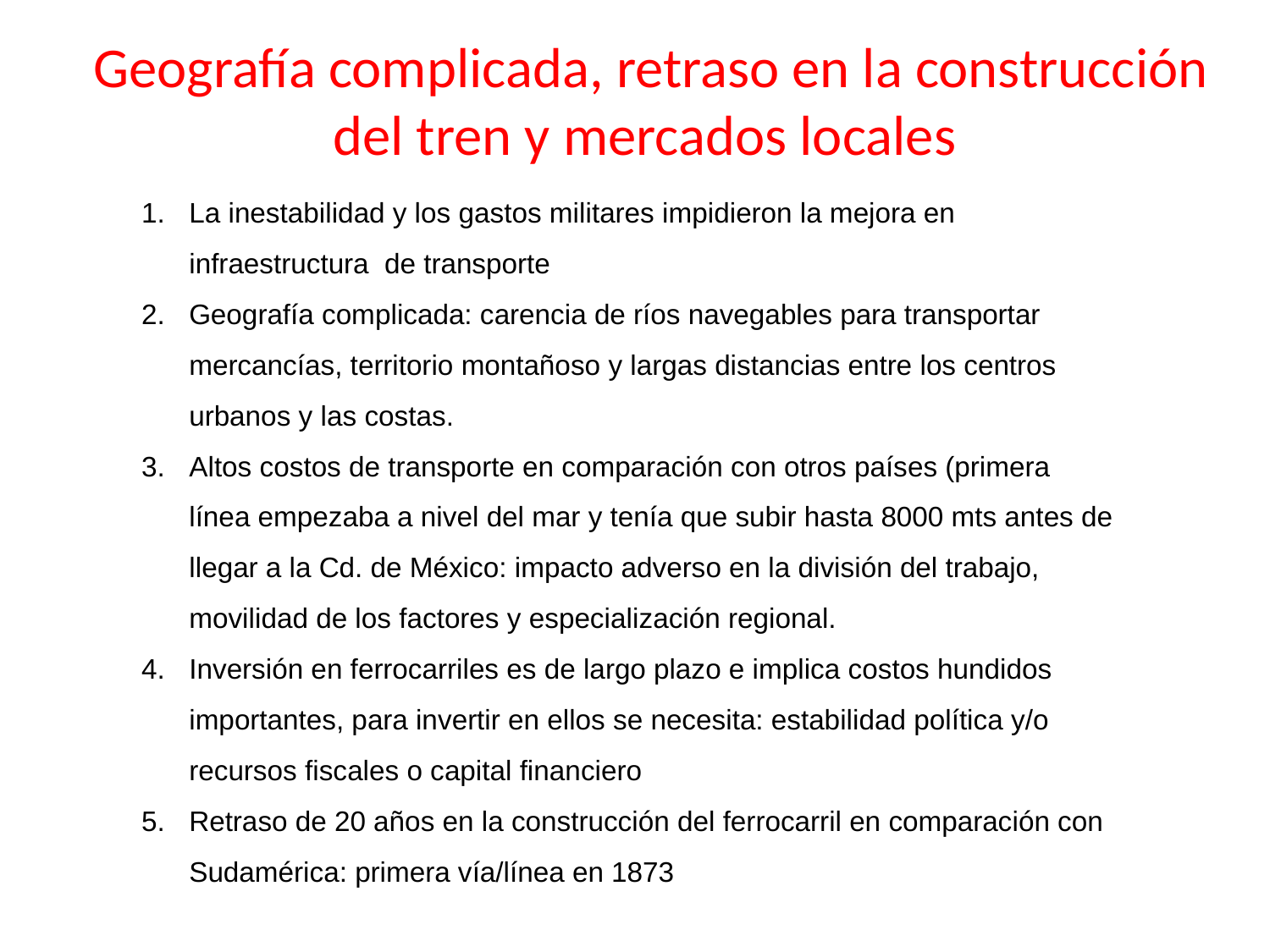

Geografía complicada, retraso en la construcción del tren y mercados locales
La inestabilidad y los gastos militares impidieron la mejora en infraestructura  de transporte
Geografía complicada: carencia de ríos navegables para transportar mercancías, territorio montañoso y largas distancias entre los centros urbanos y las costas.
Altos costos de transporte en comparación con otros países (primera línea empezaba a nivel del mar y tenía que subir hasta 8000 mts antes de llegar a la Cd. de México: impacto adverso en la división del trabajo, movilidad de los factores y especialización regional.
Inversión en ferrocarriles es de largo plazo e implica costos hundidos importantes, para invertir en ellos se necesita: estabilidad política y/o recursos fiscales o capital financiero
Retraso de 20 años en la construcción del ferrocarril en comparación con Sudamérica: primera vía/línea en 1873